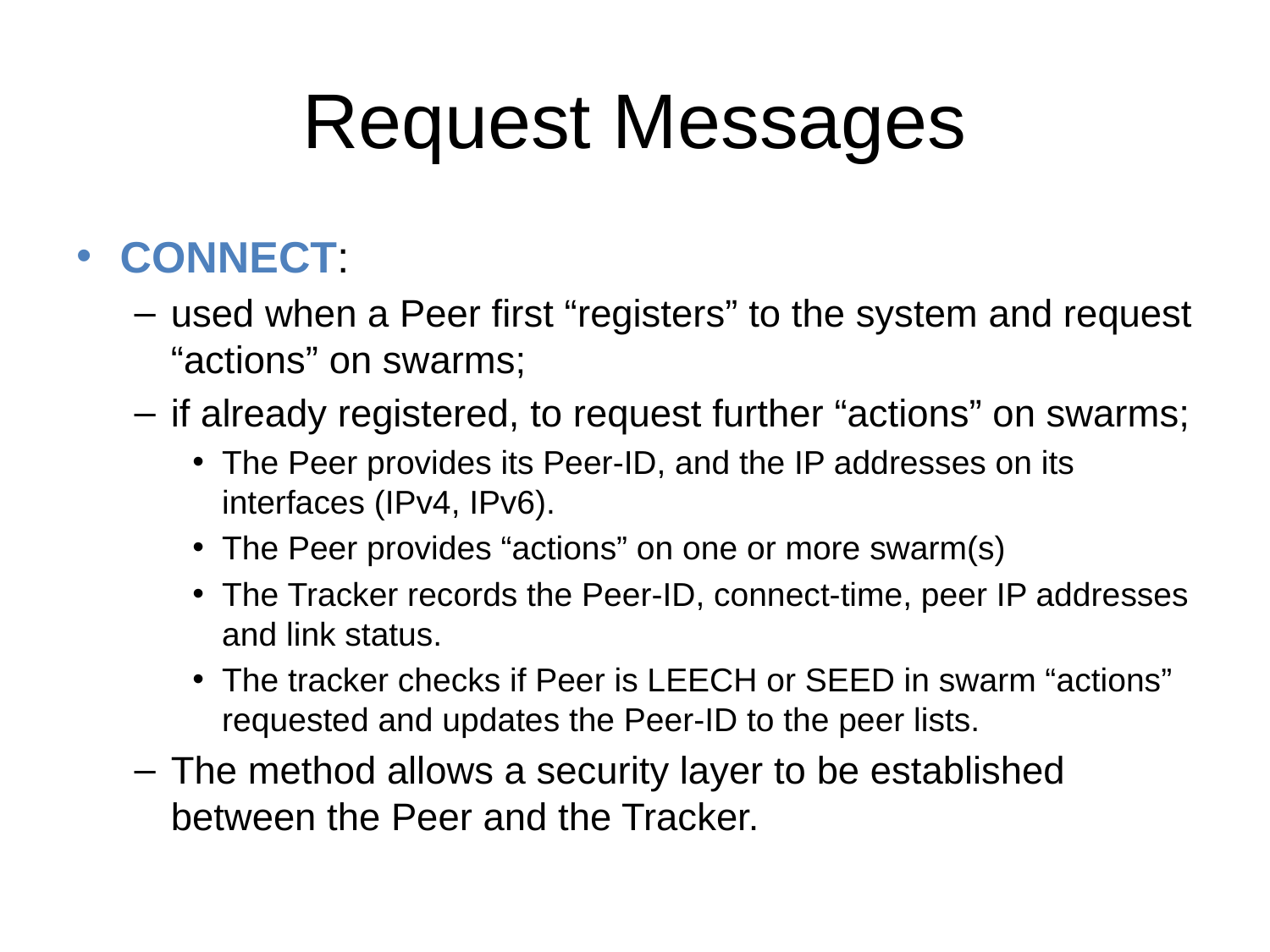

# Request Messages
CONNECT:
used when a Peer first “registers” to the system and request “actions” on swarms;
if already registered, to request further “actions” on swarms;
The Peer provides its Peer-ID, and the IP addresses on its interfaces (IPv4, IPv6).
The Peer provides “actions” on one or more swarm(s)
The Tracker records the Peer-ID, connect-time, peer IP addresses and link status.
The tracker checks if Peer is LEECH or SEED in swarm “actions” requested and updates the Peer-ID to the peer lists.
The method allows a security layer to be established between the Peer and the Tracker.